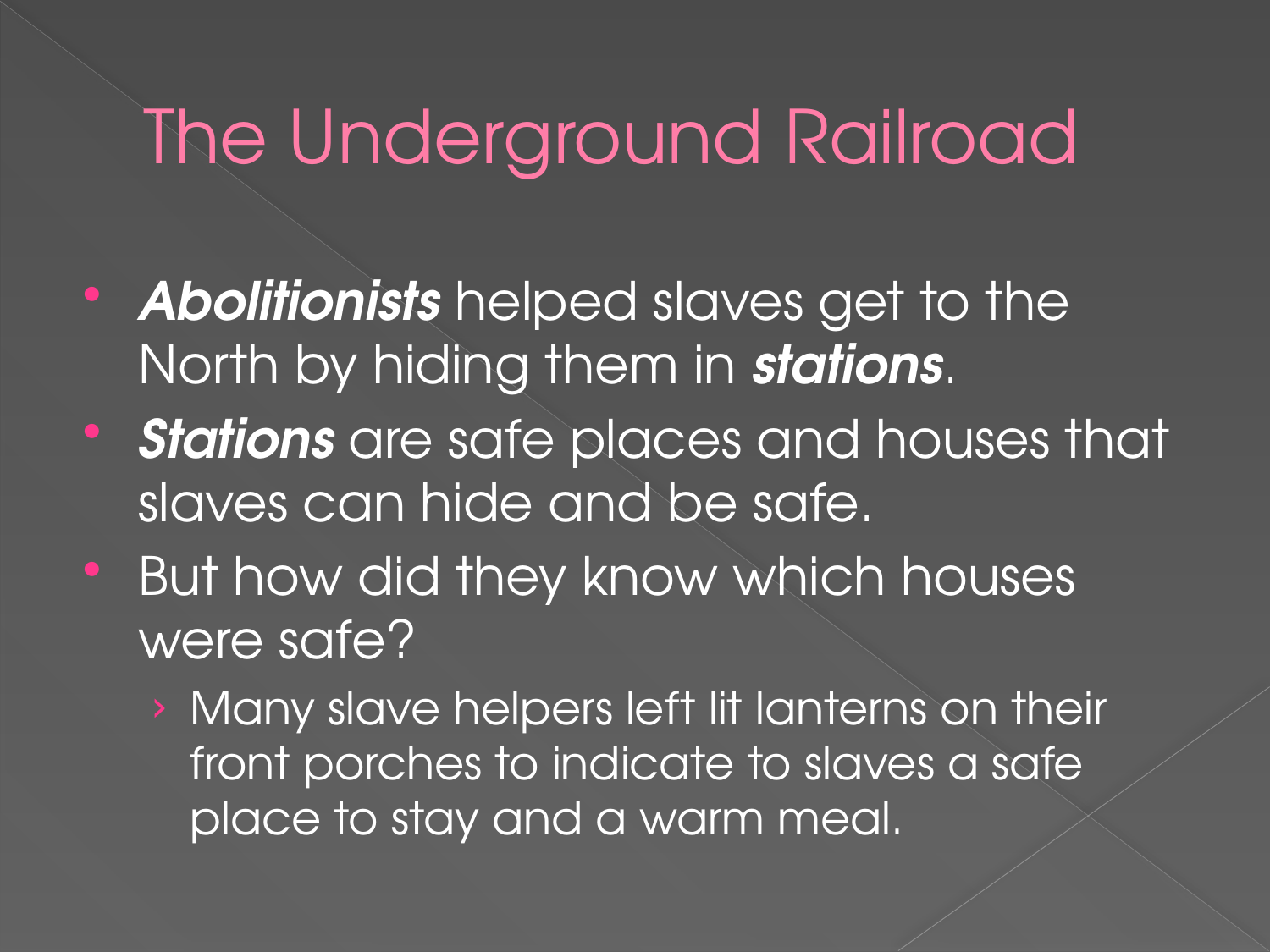

# The Underground Railroad
Abolitionists helped slaves get to the North by hiding them in stations.
Stations are safe places and houses that slaves can hide and be safe.
But how did they know which houses were safe?
Many slave helpers left lit lanterns on their front porches to indicate to slaves a safe place to stay and a warm meal.